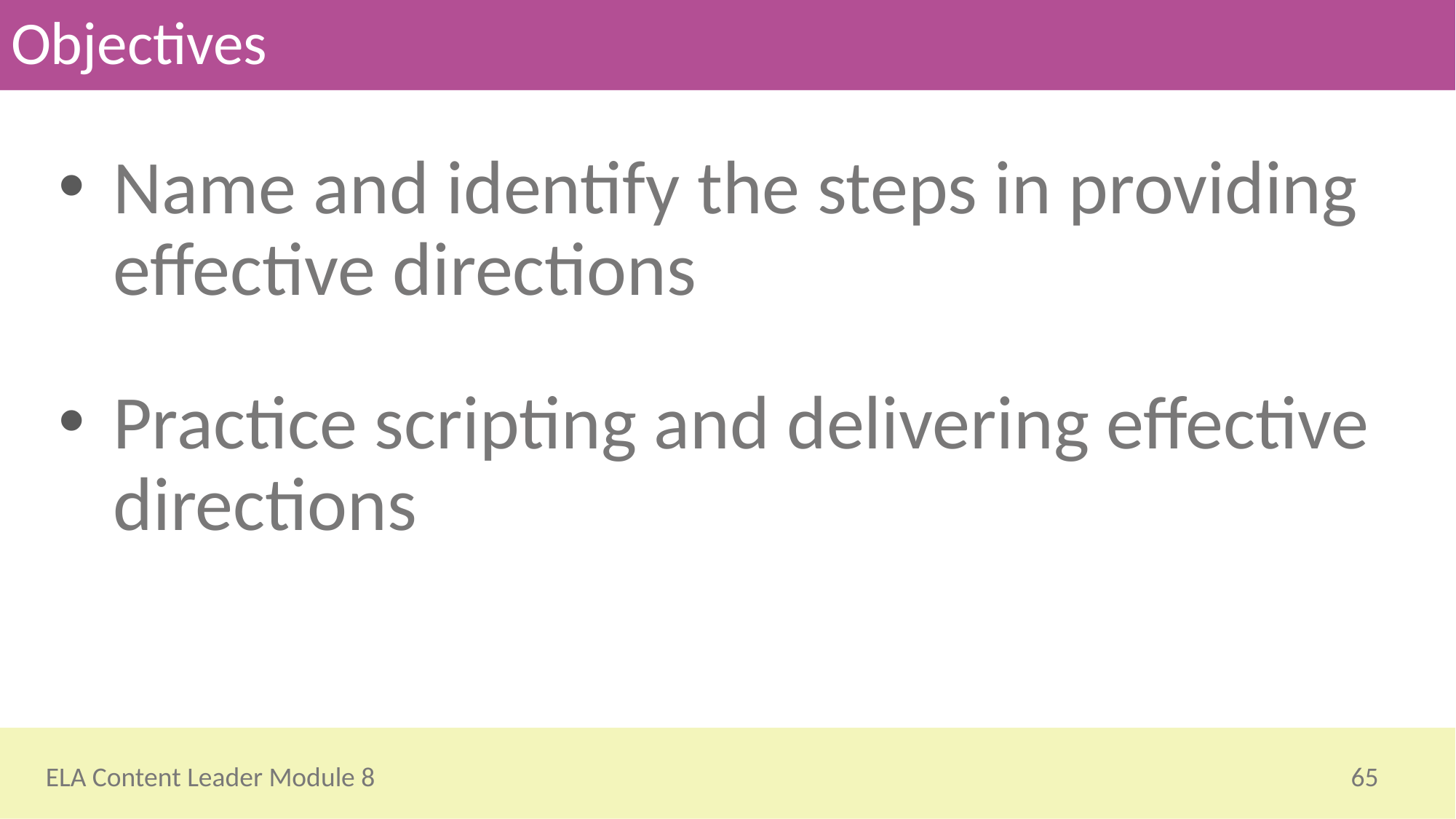

# Objectives
Name and identify the steps in providing effective directions

Practice scripting and delivering effective directions
65